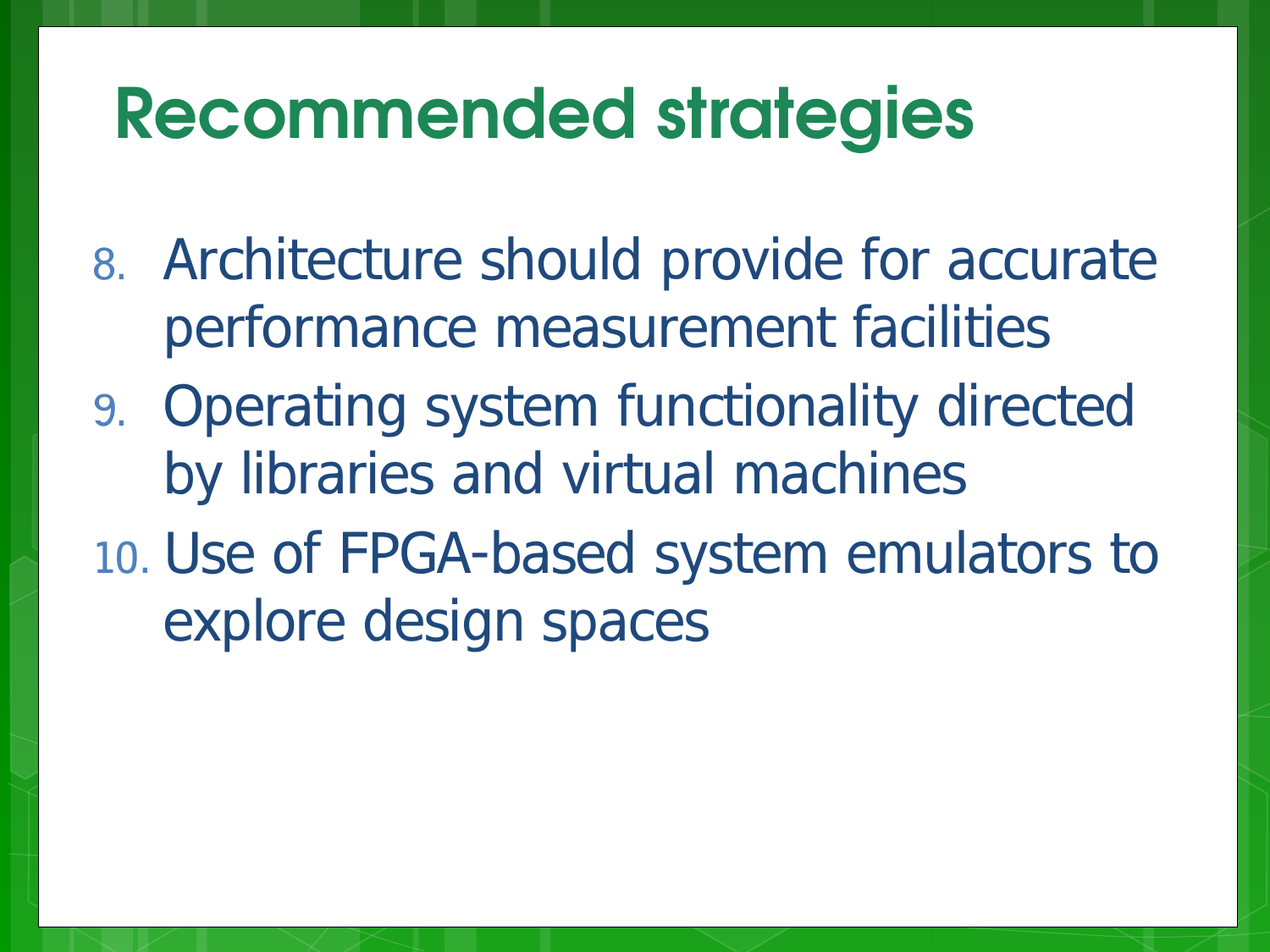

# Recommended strategies
Architecture should provide for accurate performance measurement facilities
Operating system functionality directed by libraries and virtual machines
Use of FPGA-based system emulators to explore design spaces